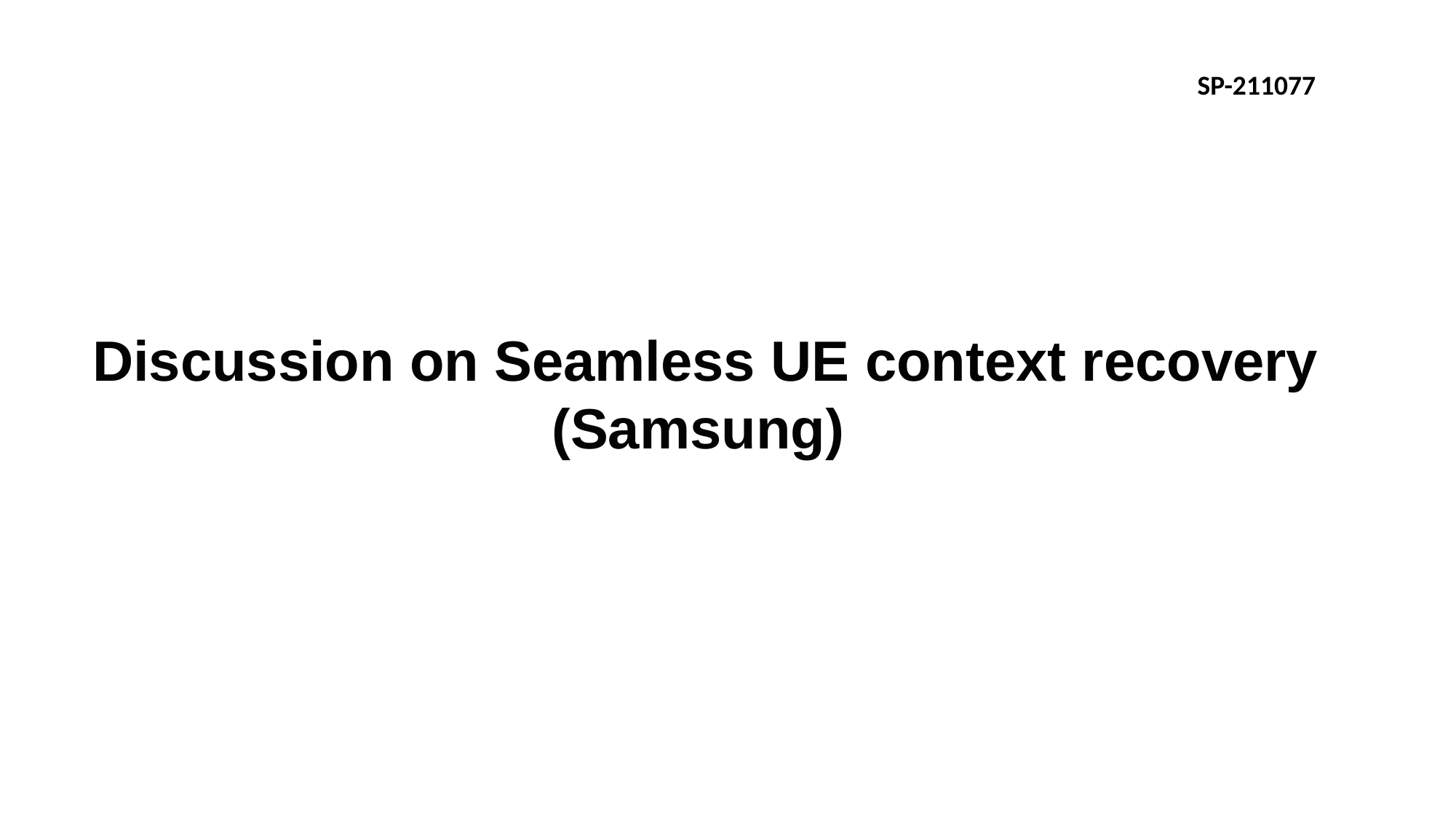

SP-211077
# Discussion on Seamless UE context recovery (Samsung)